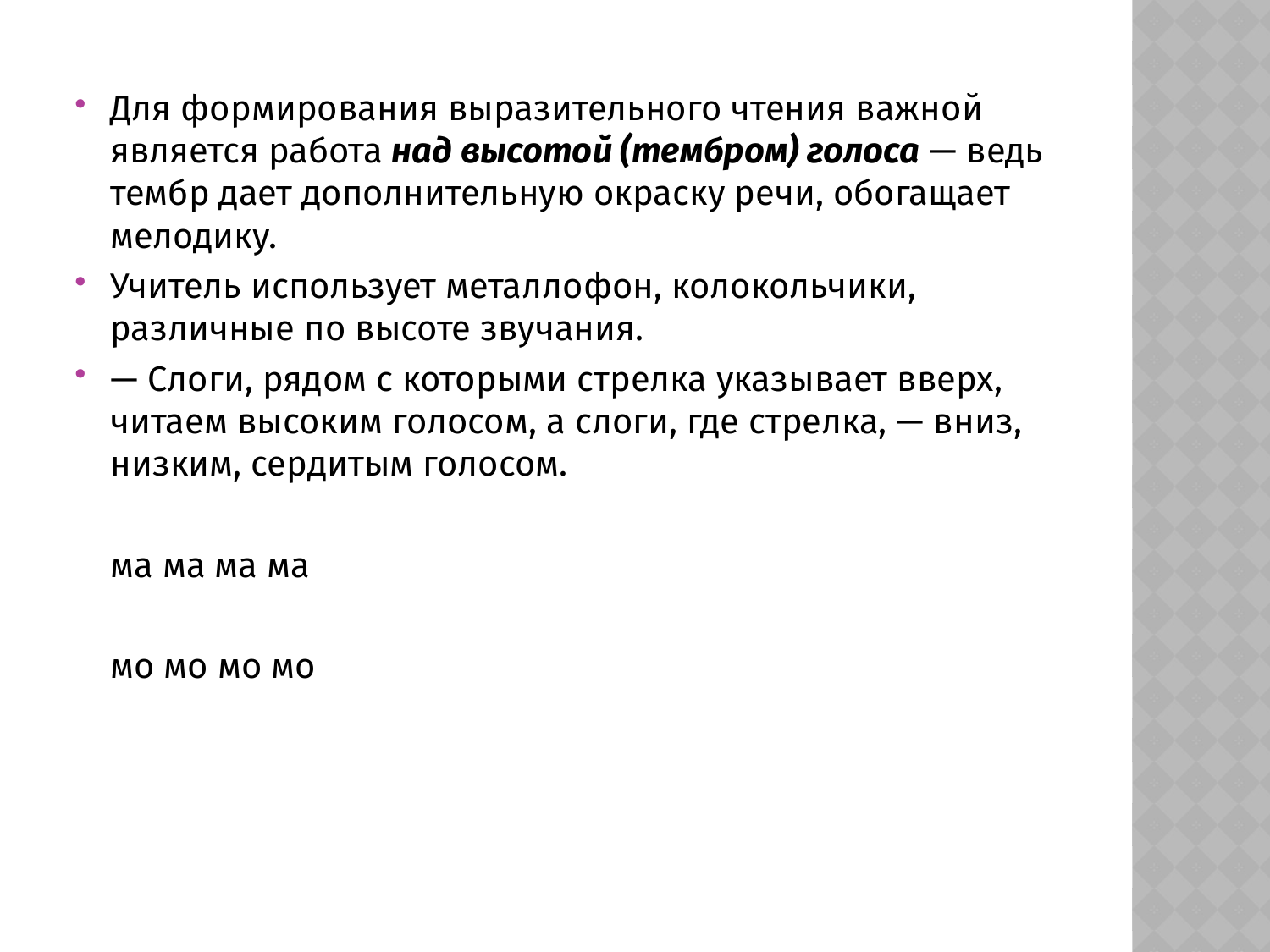

#
Для формирования выразительного чтения важной является работа над высотой (тембром) голоса — ведь тембр дает дополнительную окраску речи, обогащает мелодику.
Учитель использует металлофон, колокольчики, различные по высоте звучания.
— Слоги, рядом с которыми стрелка указывает вверх, читаем высоким голосом, а слоги, где стрелка, — вниз, низким, сердитым голосом.

	ма ма ма ма

	мо мо мо мо